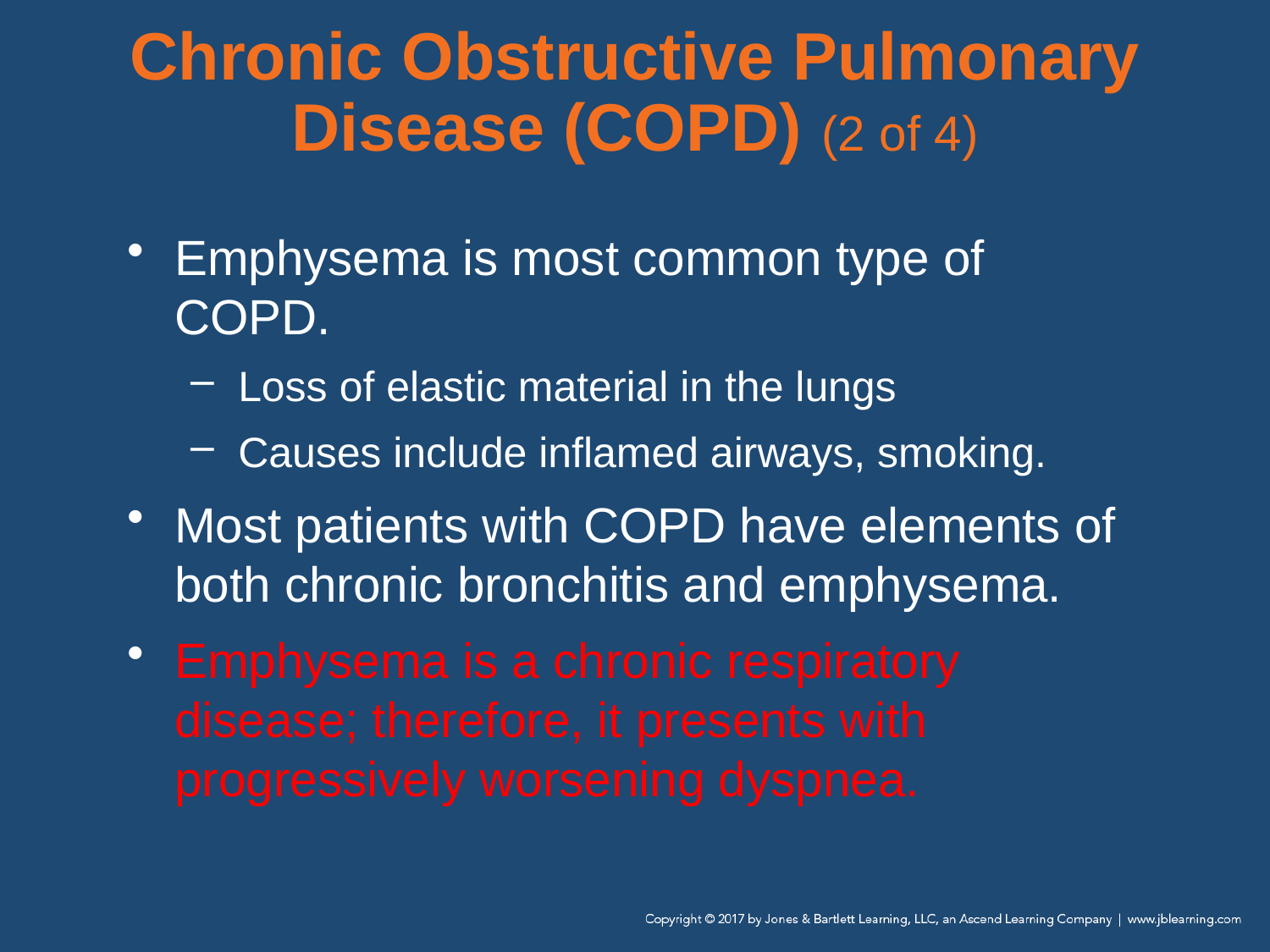

# Chronic Obstructive Pulmonary Disease (COPD) (2 of 4)
Emphysema is most common type of COPD.
Loss of elastic material in the lungs
Causes include inflamed airways, smoking.
Most patients with COPD have elements of both chronic bronchitis and emphysema.
Emphysema is a chronic respiratory disease; therefore, it presents with progressively worsening dyspnea.